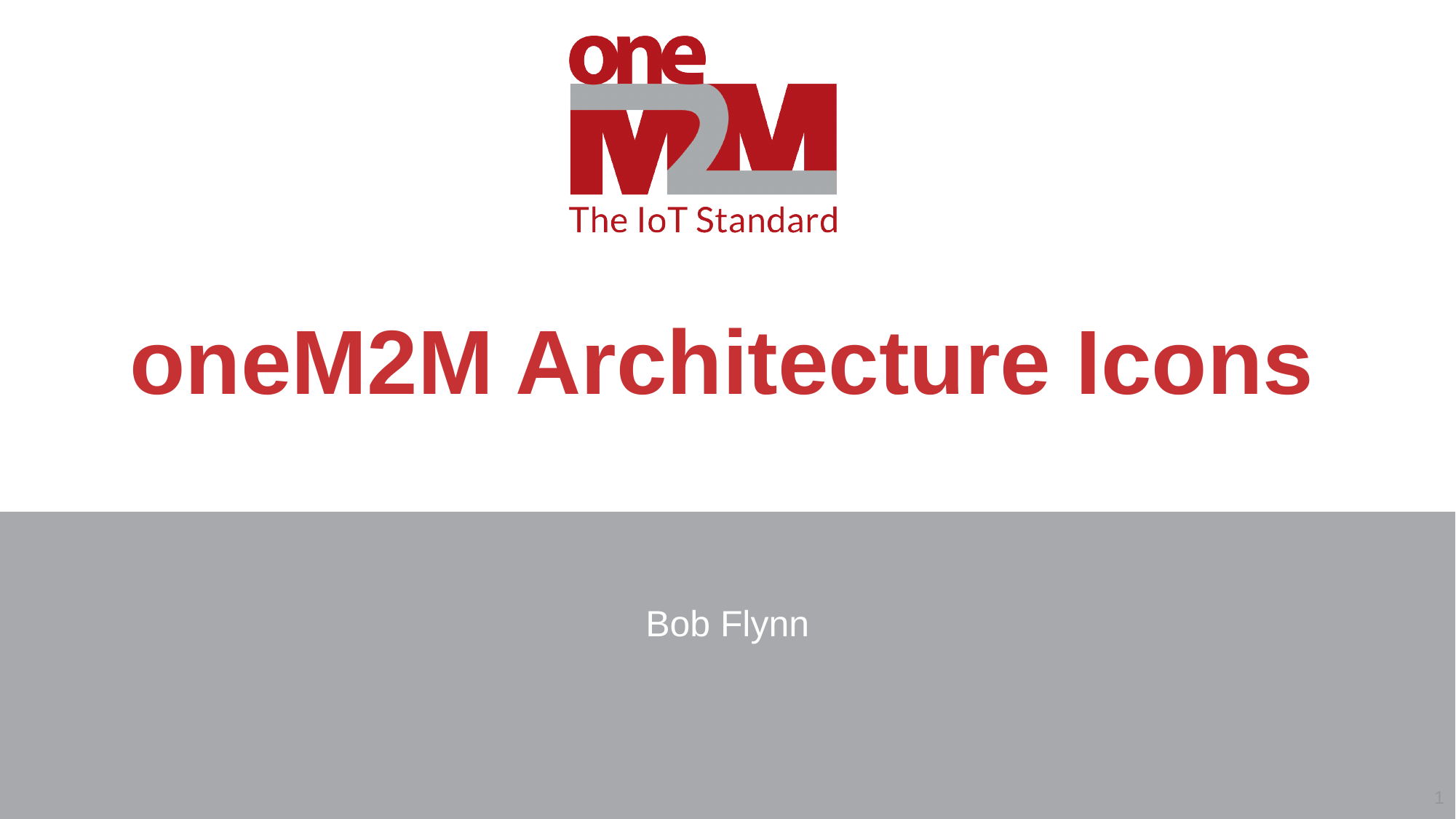

# oneM2M Architecture Icons
Bob Flynn
1